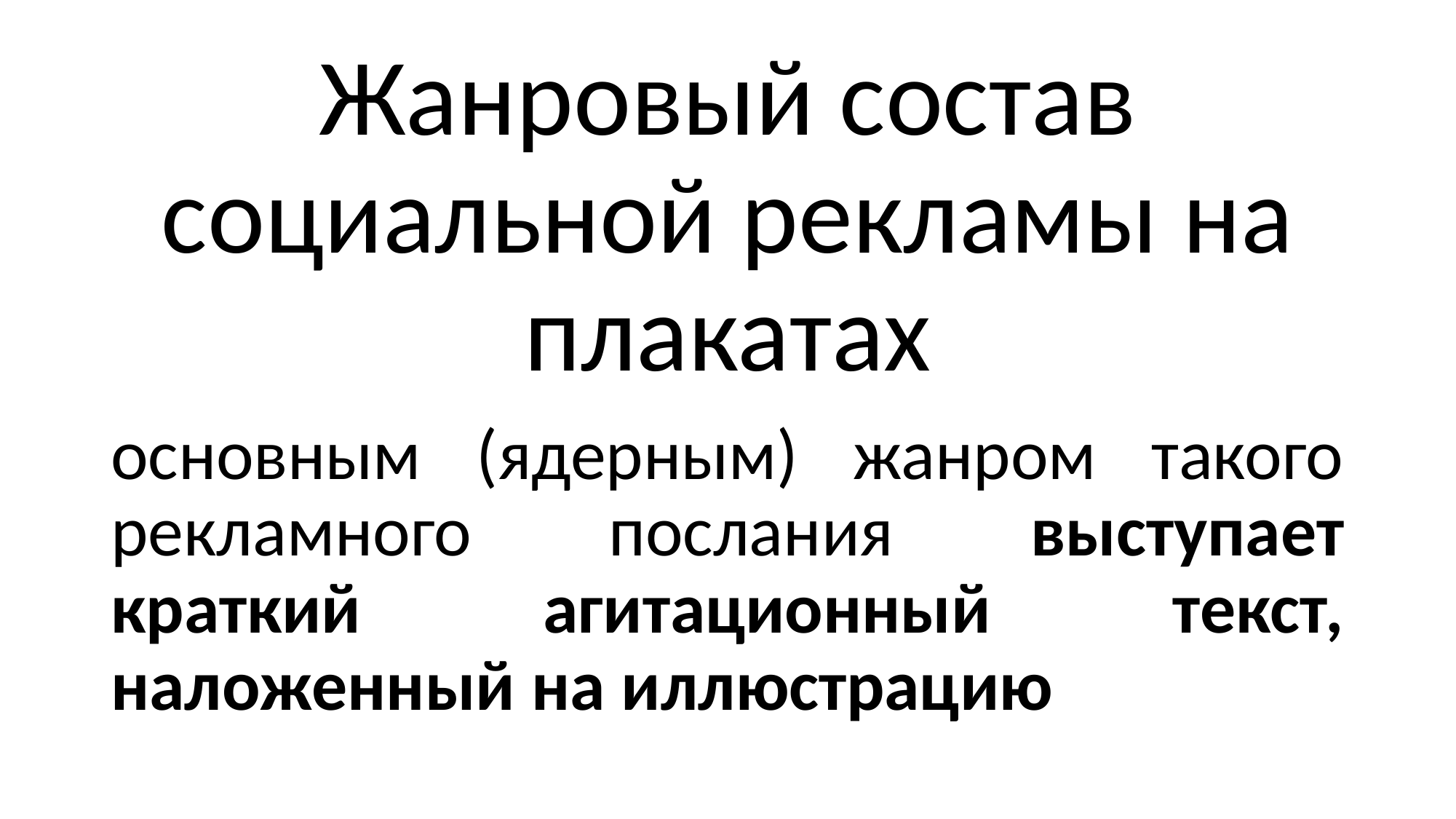

# Жанровый состав социальной рекламы на плакатах
основным (ядерным) жанром такого рекламного послания выступает краткий агитационный текст, наложенный на иллюстрацию